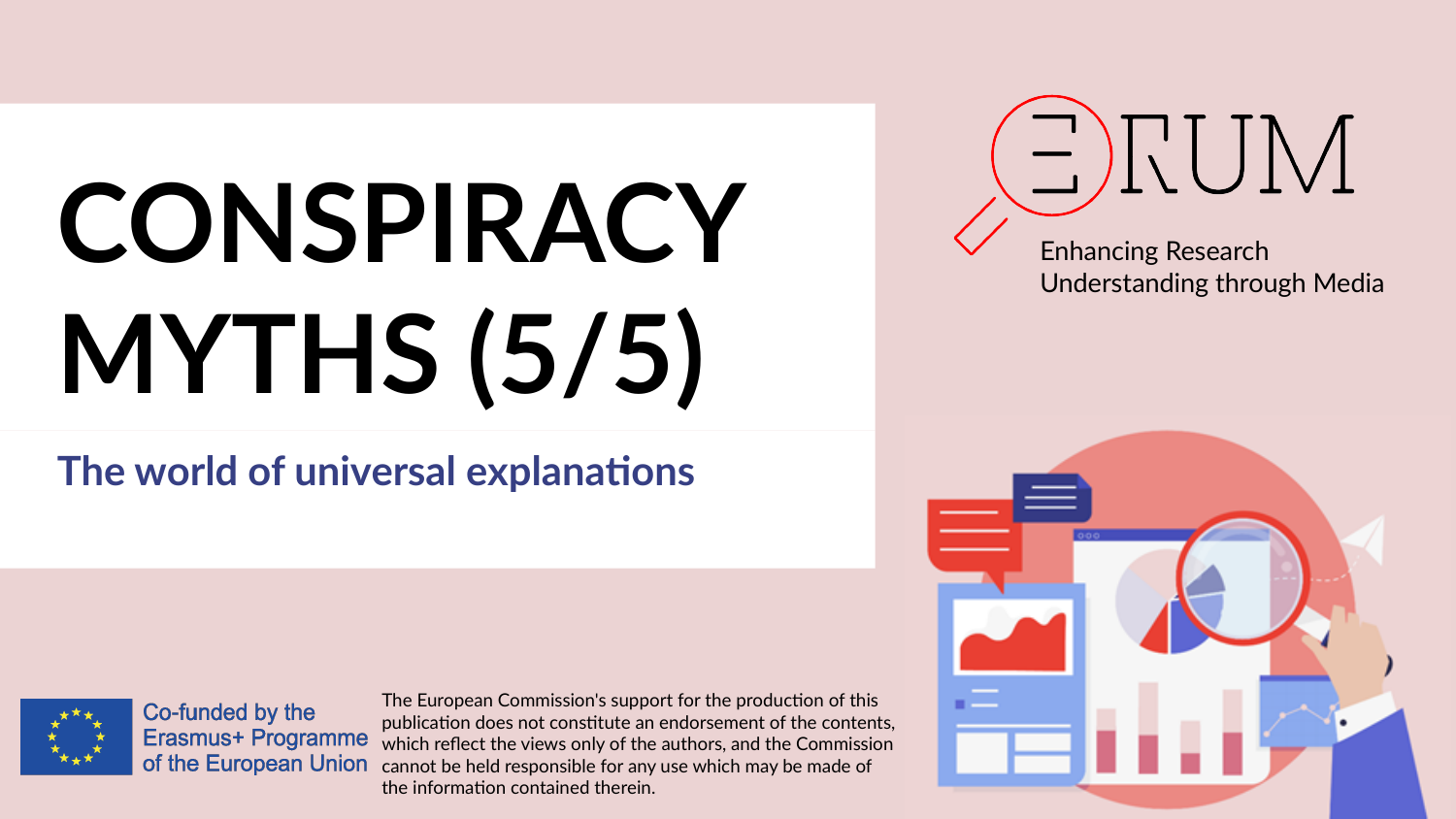

# CONSPIRACY MYTHS (5/5)
The world of universal explanations